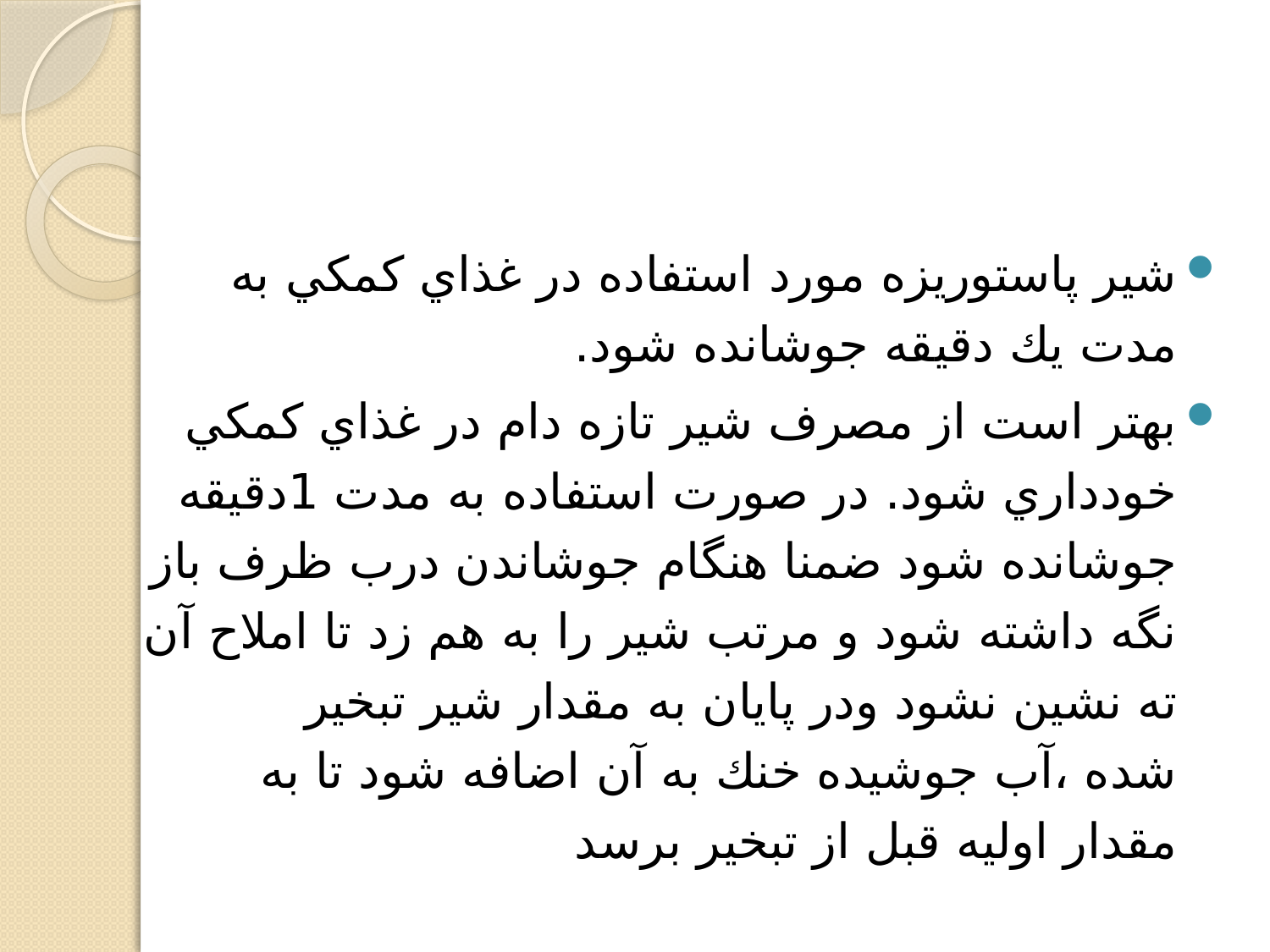

#
شير پاستوريزه مورد استفاده در غذاي كمكي به مدت يك دقيقه جوشانده شود.
بهتر است از مصرف شير تازه دام در غذاي كمكي خودداري شود. در صورت استفاده به مدت 1دقيقه جوشانده شود ضمنا هنگام جوشاندن درب ظرف باز نگه داشته شود و مرتب شير را به هم زد تا املاح آن ته نشين نشود ودر پايان به مقدار شير تبخير شده ،آب جوشيده خنك به آن اضافه شود تا به مقدار اوليه قبل از تبخير برسد